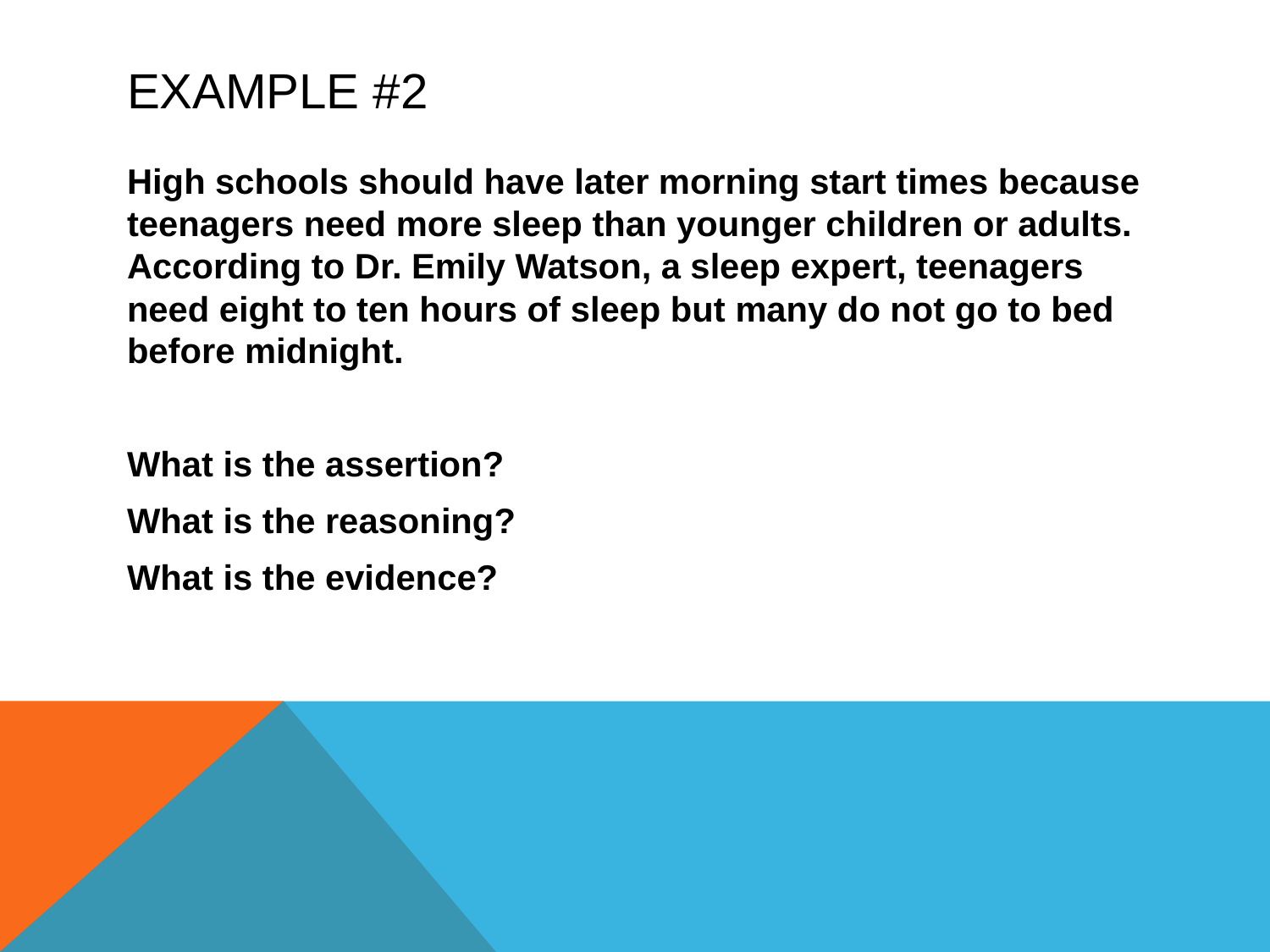

# Example #2
High schools should have later morning start times because teenagers need more sleep than younger children or adults. According to Dr. Emily Watson, a sleep expert, teenagers need eight to ten hours of sleep but many do not go to bed before midnight.

What is the assertion?
What is the reasoning?
What is the evidence?